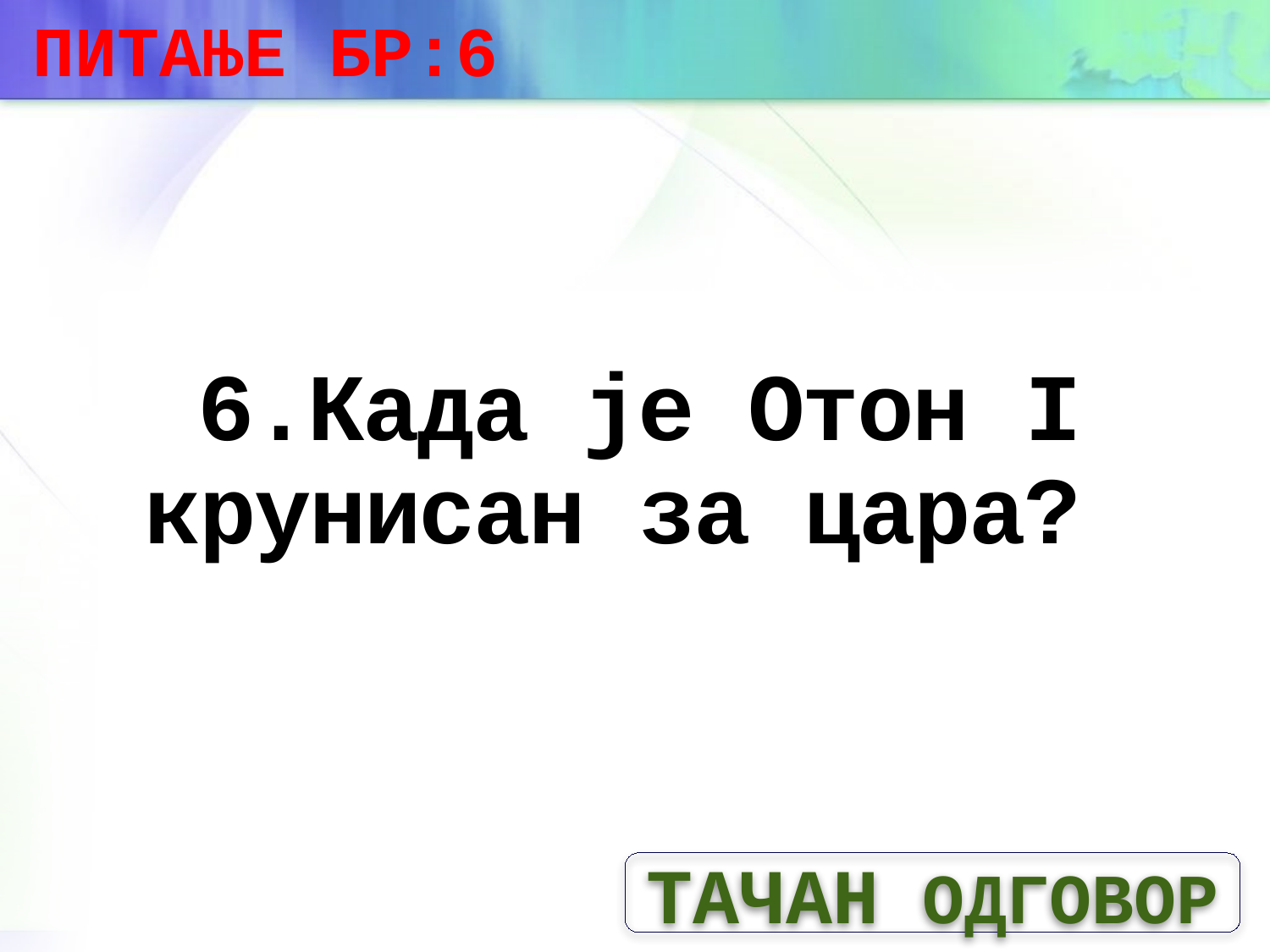

ПИТАЊЕ БР:6
# 6.Када је Отон I крунисан за цара?
ТАЧАН ОДГОВОР